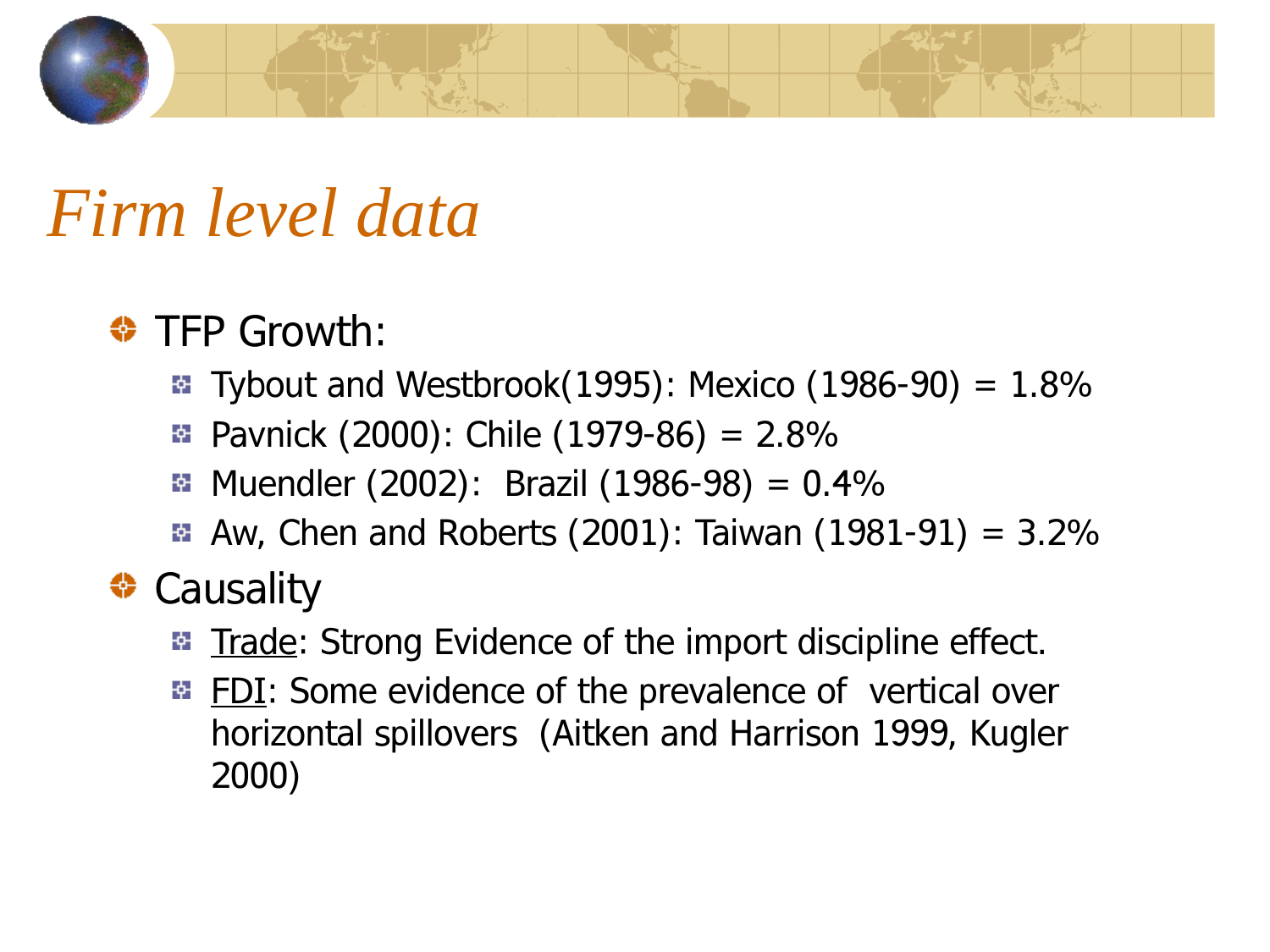

# Firm level data
TFP Growth:
Tybout and Westbrook(1995): Mexico (1986-90) = 1.8%
Pavnick (2000): Chile (1979-86) = 2.8%
Muendler (2002):  Brazil (1986-98) = 0.4%
Aw, Chen and Roberts (2001): Taiwan (1981-91) = 3.2%
Causality
Trade: Strong Evidence of the import discipline effect.
FDI: Some evidence of the prevalence of  vertical over horizontal spillovers  (Aitken and Harrison 1999, Kugler 2000)